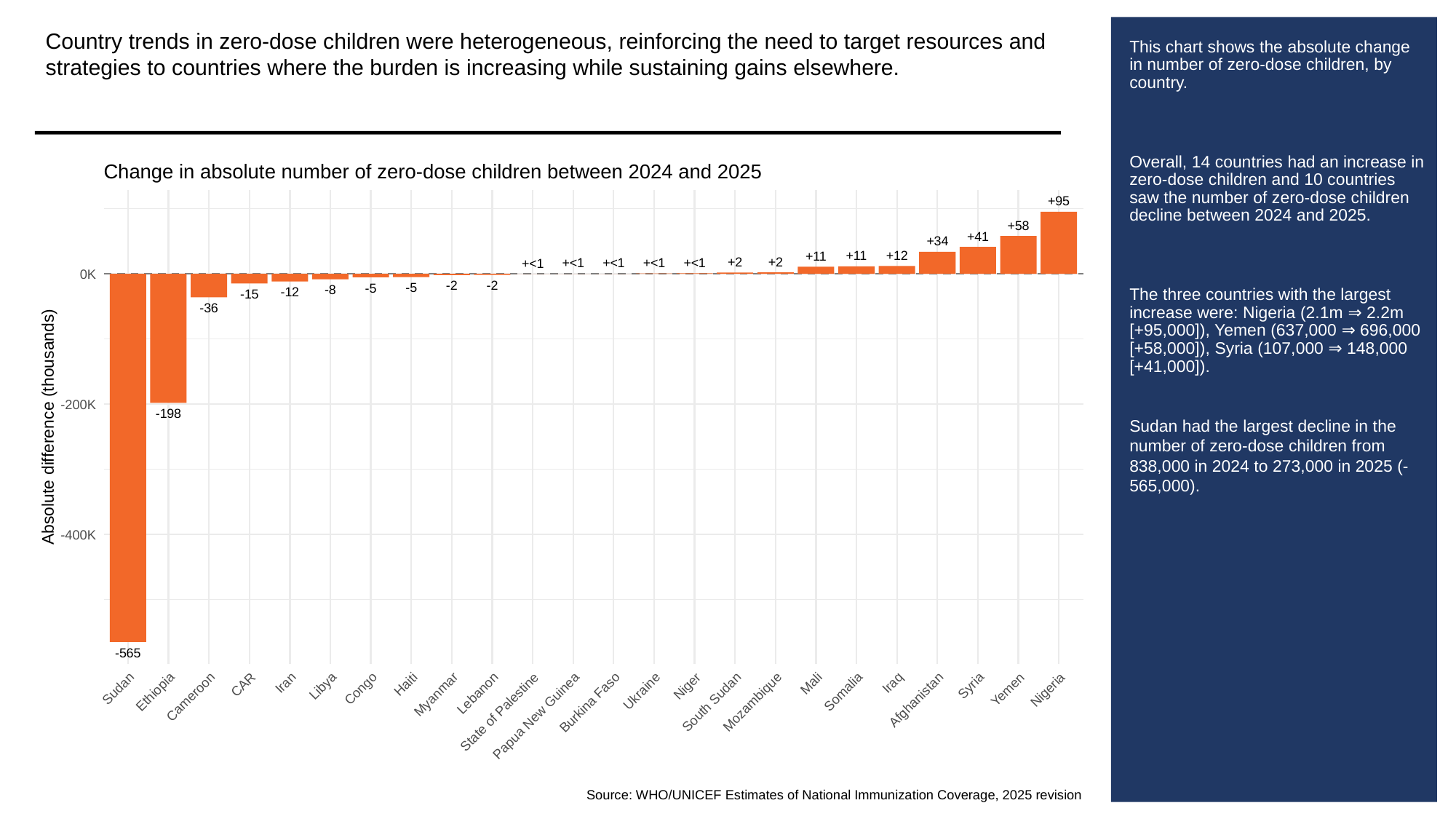

Country trends in zero-dose children were heterogeneous, reinforcing the need to target resources and strategies to countries where the burden is increasing while sustaining gains elsewhere.
# This chart shows the absolute change in number of zero-dose children, by country.

Overall, 14 countries had an increase in zero-dose children and 10 countries saw the number of zero-dose children decline between 2024 and 2025.

The three countries with the largest increase were: Nigeria (2.1m ⇒ 2.2m [+95,000]), Yemen (637,000 ⇒ 696,000 [+58,000]), Syria (107,000 ⇒ 148,000 [+41,000]).

Sudan had the largest decline in the number of zero-dose children from 838,000 in 2024 to 273,000 in 2025 (-565,000).

Change in absolute number of zero-dose children between 2024 and 2025

+95

+58
+41
+34

+12
+11
+11

+2
+2
+<1
+<1
+<1
+<1
+<1

0K

-2
-2
-5
-5
-8
-12
-15
-36

-200K

-198
Absolute difference (thousands)

-400K

-565
Iran
Iraq
Mali
Haiti
CAR
Syria
Niger
Libya
Sudan
Congo
Yemen
Nigeria
Ukraine
Somalia
Ethiopia
Lebanon
Myanmar
Cameroon
Afghanistan
Mozambique
South Sudan
Burkina Faso
State of Palestine
Papua New Guinea
Source: WHO/UNICEF Estimates of National Immunization Coverage, 2025 revision